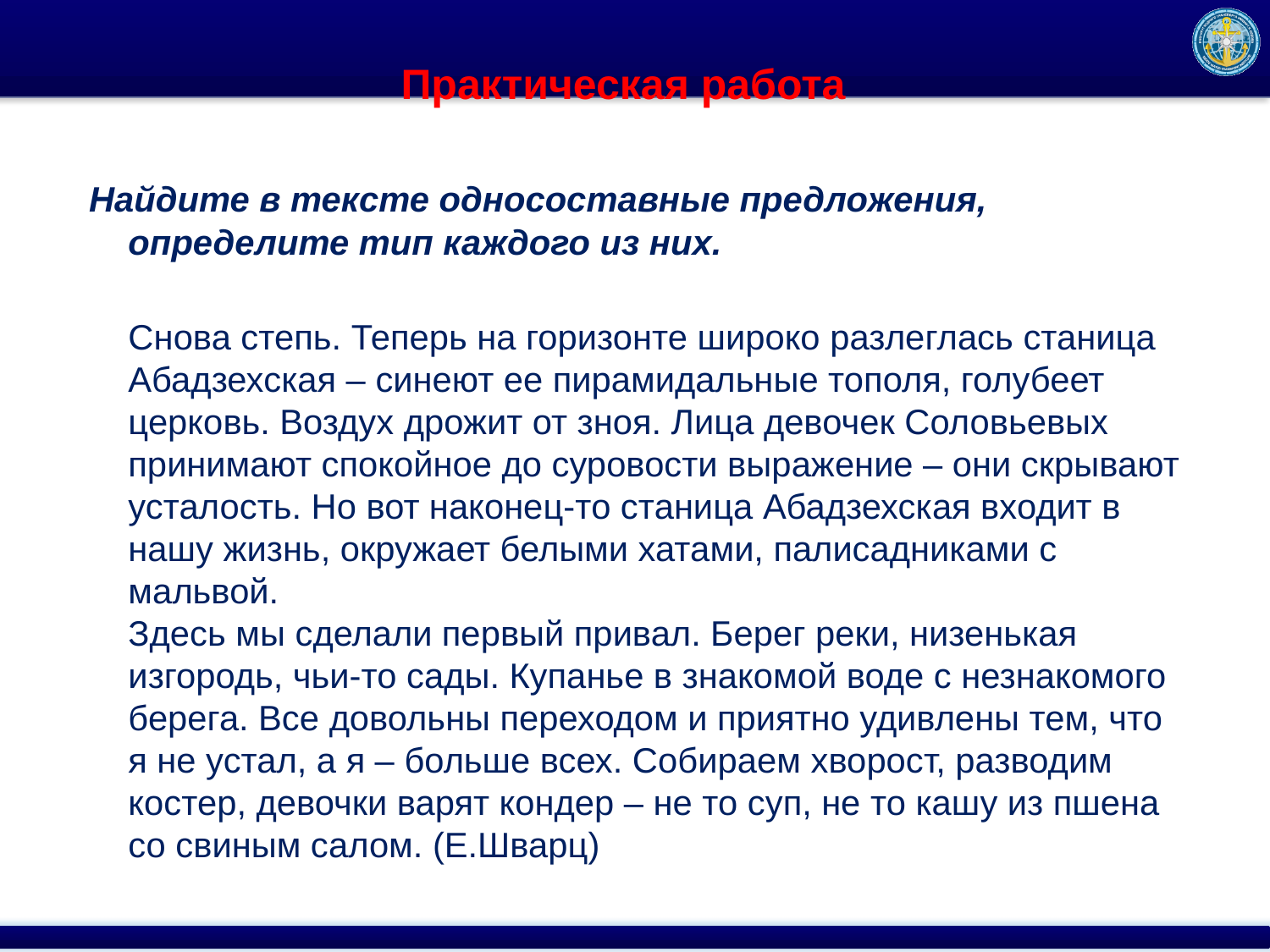

# Практическая работа
Найдите в тексте односоставные предложения, определите тип каждого из них.
Снова степь. Теперь на горизонте широко разлеглась станица Абадзехская – синеют ее пирамидальные тополя, голубеет церковь. Воздух дрожит от зноя. Лица девочек Соловьевых принимают спокойное до суровости выражение – они скрывают усталость. Но вот наконец-то станица Абадзехская входит в нашу жизнь, окружает белыми хатами, палисадниками с мальвой.
Здесь мы сделали первый привал. Берег реки, низенькая изгородь, чьи-то сады. Купанье в знакомой воде с незнакомого берега. Все довольны переходом и приятно удивлены тем, что я не устал, а я – больше всех. Собираем хворост, разводим костер, девочки варят кондер – не то суп, не то кашу из пшена со свиным салом. (Е.Шварц)